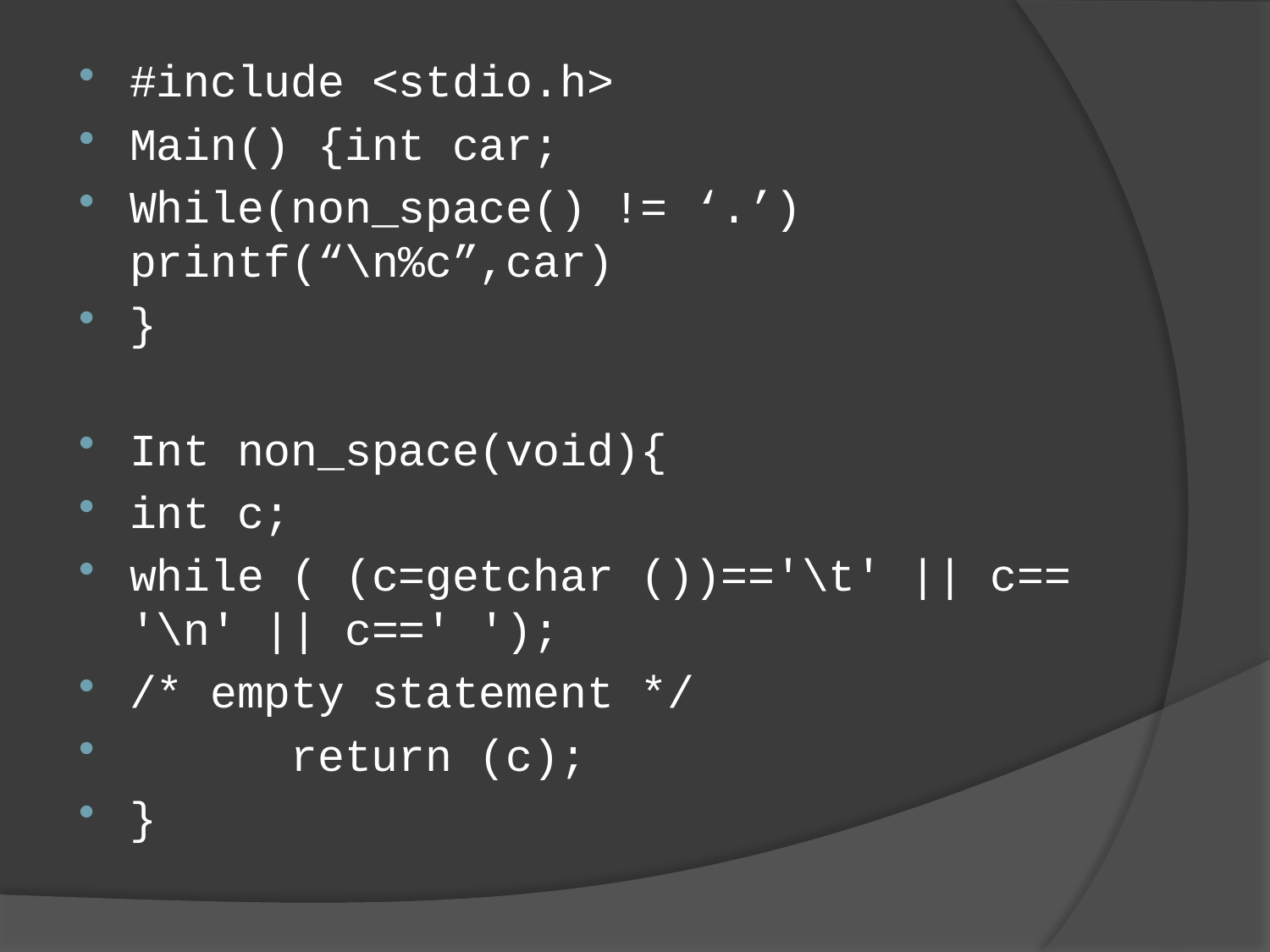

#include <stdio.h>
Main() {int car;
While(non_space() != ‘.’) 			printf(“\n%c”,car)
}

Int non_space(void){
int c;
while ( (c=getchar ())=='\t' || c== '\n' || c==' ');
/* empty statement */
      return (c);
}